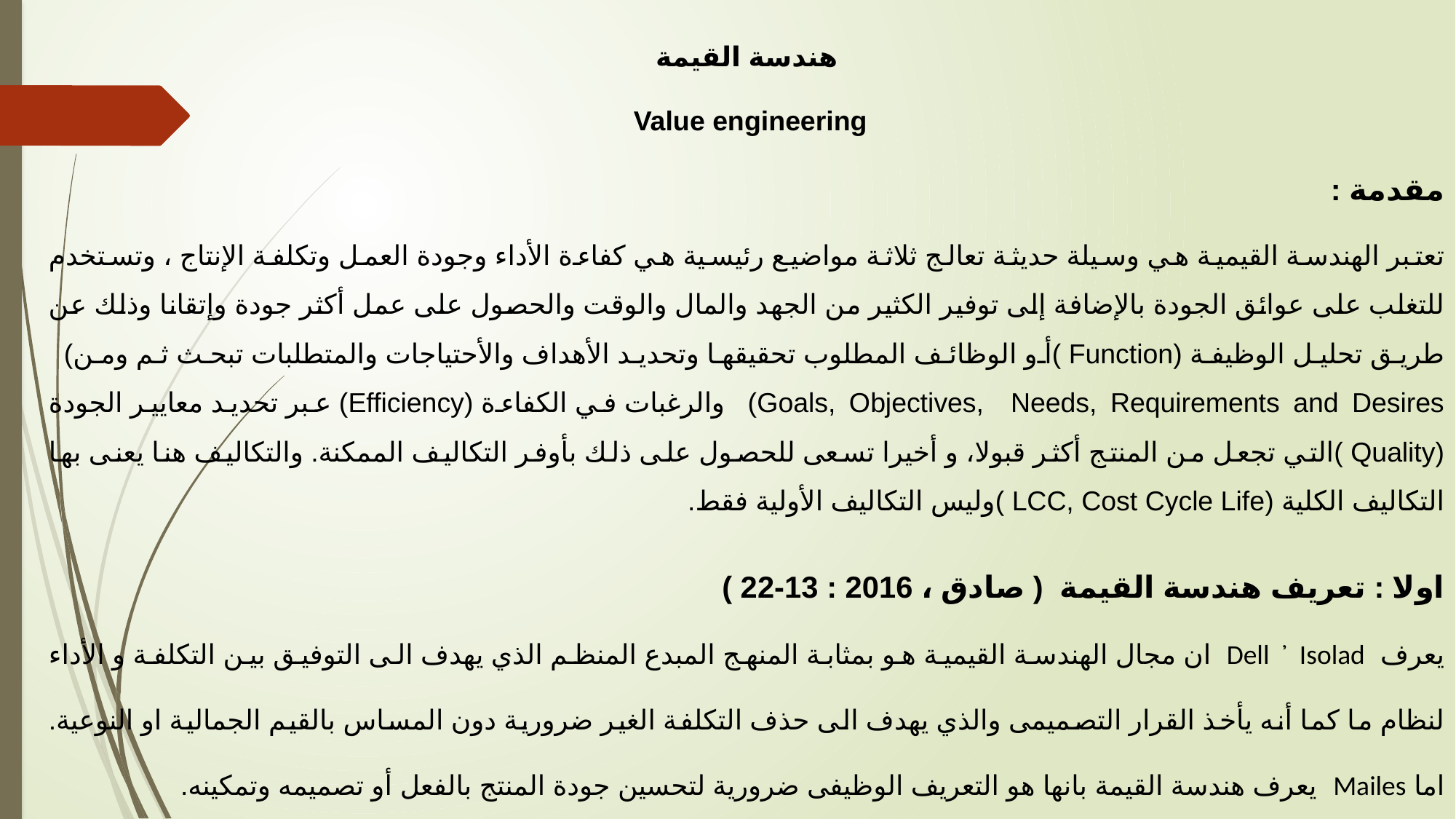

هندسة القيمة
Value engineering
مقدمة :
تعتبر الهندسة القيمية هي وسيلة حديثة تعالج ثلاثة مواضيع رئيسية هي كفاءة الأداء وجودة العمل وتكلفة الإنتاج ، وتستخدم للتغلب على عوائق الجودة بالإضافة إلى توفير الكثير من الجهد والمال والوقت والحصول على عمل أكثر جودة وإتقانا وذلك عن طريق تحليل الوظيفة (Function )أو الوظائف المطلوب تحقيقها وتحديد الأهداف والأحتياجات والمتطلبات تبحث ثم ومن)   Goals, Objectives,  Needs, Requirements and Desires)   والرغبات في الكفاءة (Efficiency) عبر تحديد معايير الجودة (Quality )التي تجعل من المنتج أكثر قبولا، و أخيرا تسعى للحصول على ذلك بأوفر التكاليف الممكنة. والتكاليف هنا يعنى بها التكاليف الكلية (LCC, Cost Cycle Life )وليس التكاليف الأولية فقط.
اولا : تعريف هندسة القيمة  ( صادق ، 2016 : 13-22 )
يعرف  Dell ᾿ Isolad  ان مجال الهندسة القيمية هو بمثابة المنهج المبدع المنظم الذي يهدف الى التوفيق بين التكلفة و الأداء لنظام ما كما أنه يأخذ القرار التصميمى والذي يهدف الى حذف التكلفة الغير ضرورية دون المساس بالقيم الجمالية او النوعية. اما Mailes  يعرف هندسة القيمة بانها هو التعريف الوظيفى ضرورية لتحسين جودة المنتج بالفعل أو تصميمه وتمكينه.